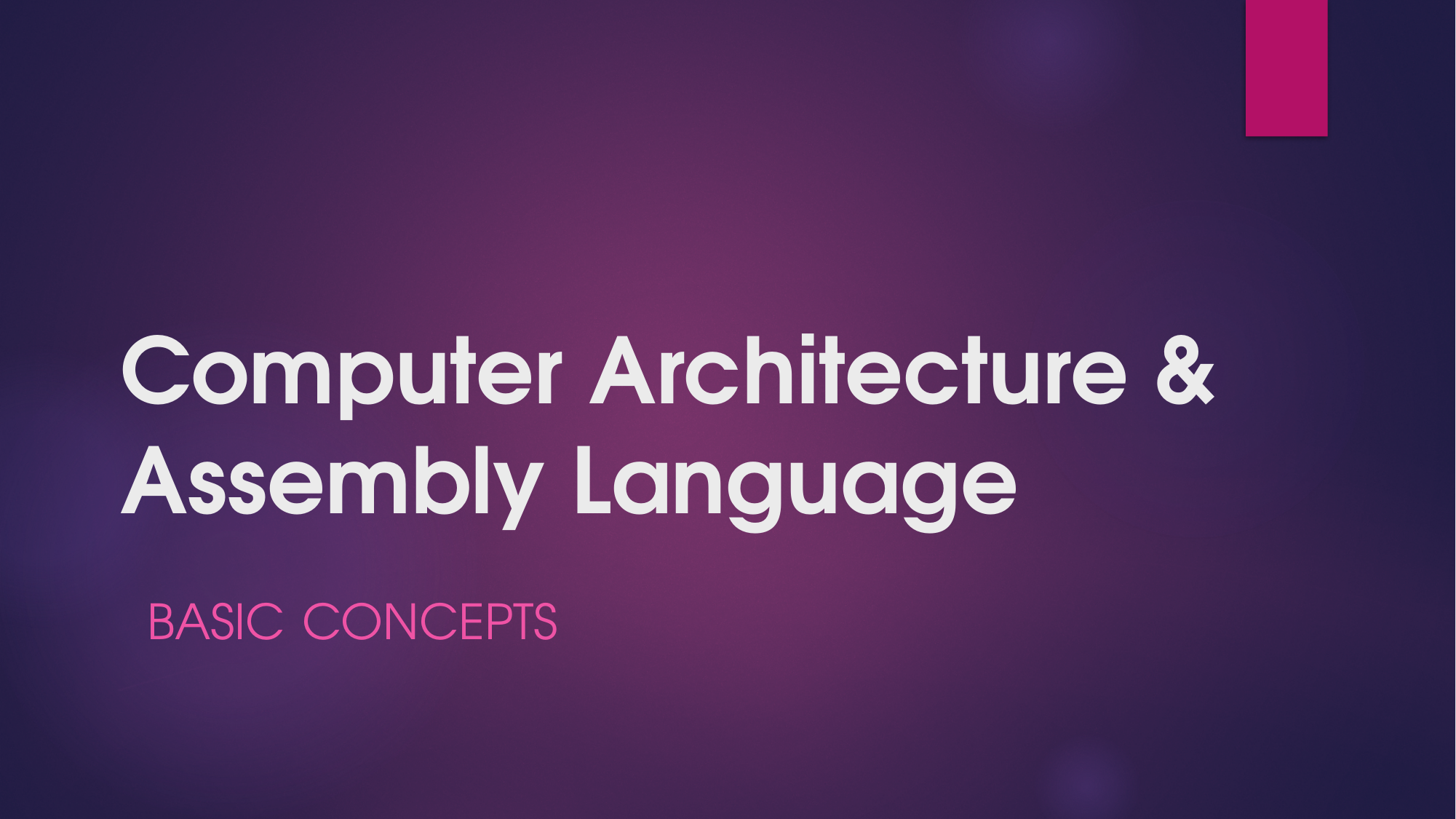

Computer Architecture &
Assembly Language
Basic Concepts